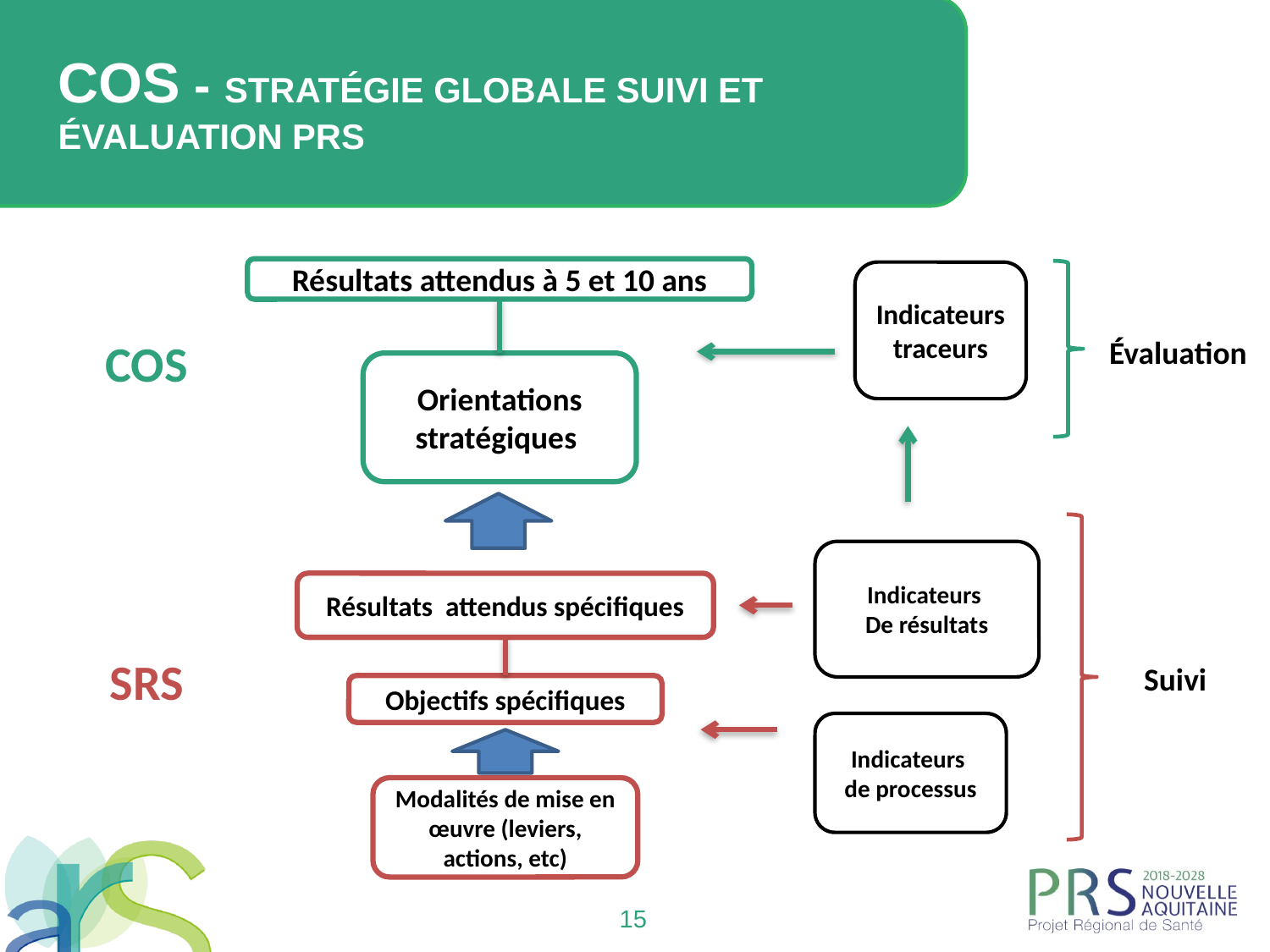

COS - STRATÉGIE GLOBALE SUIVI ET ÉVALUATION PRS

Résultats attendus à 5 et 10 ans

Indicateurs
traceurs
COS
Évaluation
Orientations stratégiques

Indicateurs
De résultats
Résultats  attendus spécifiques
SRS
Suivi
Objectifs spécifiques

Indicateurs
de processus

Modalités de mise en œuvre (leviers, actions, etc)

15